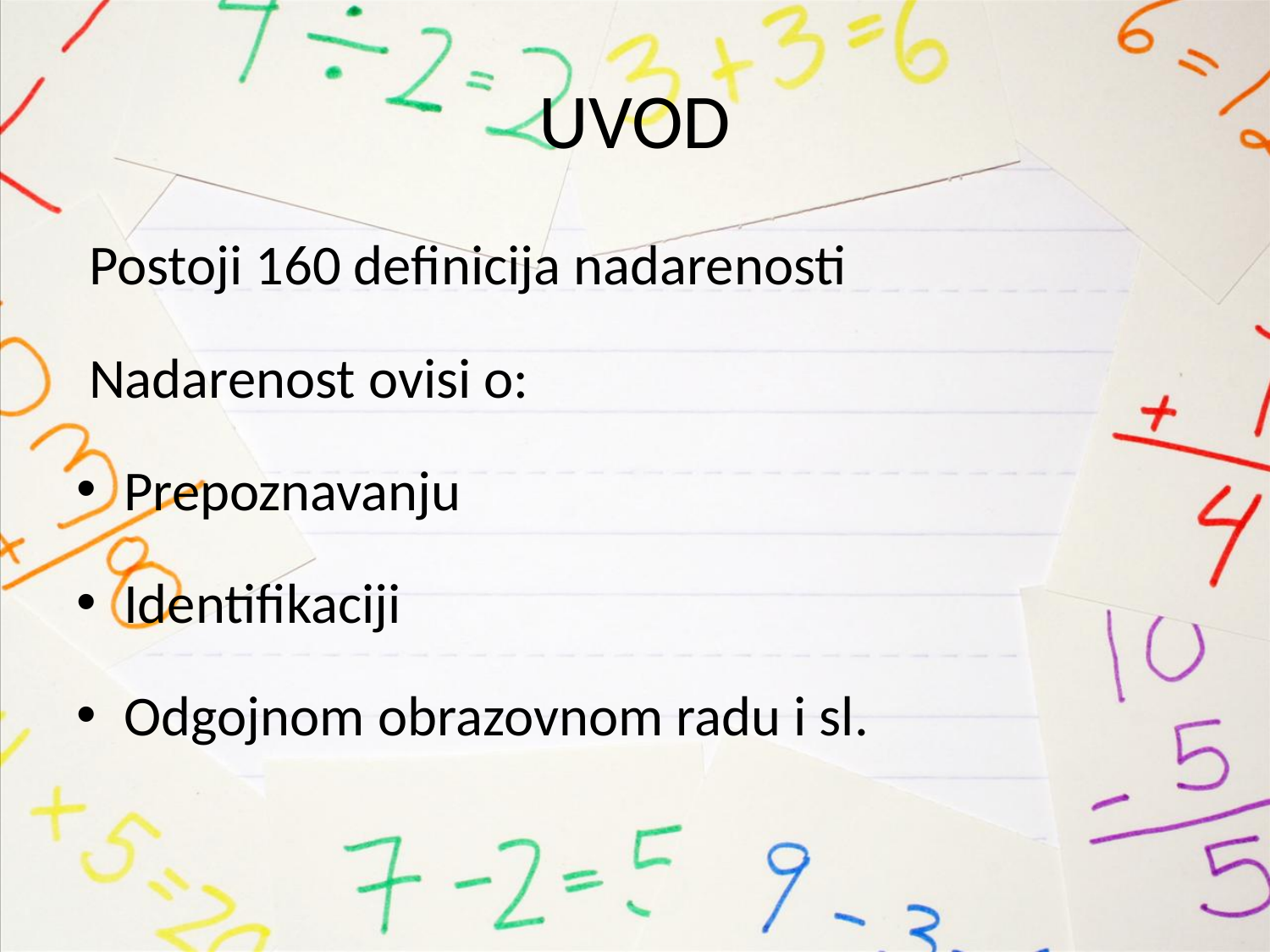

# UVOD
 Postoji 160 definicija nadarenosti
 Nadarenost ovisi o:
Prepoznavanju
Identifikaciji
Odgojnom obrazovnom radu i sl.